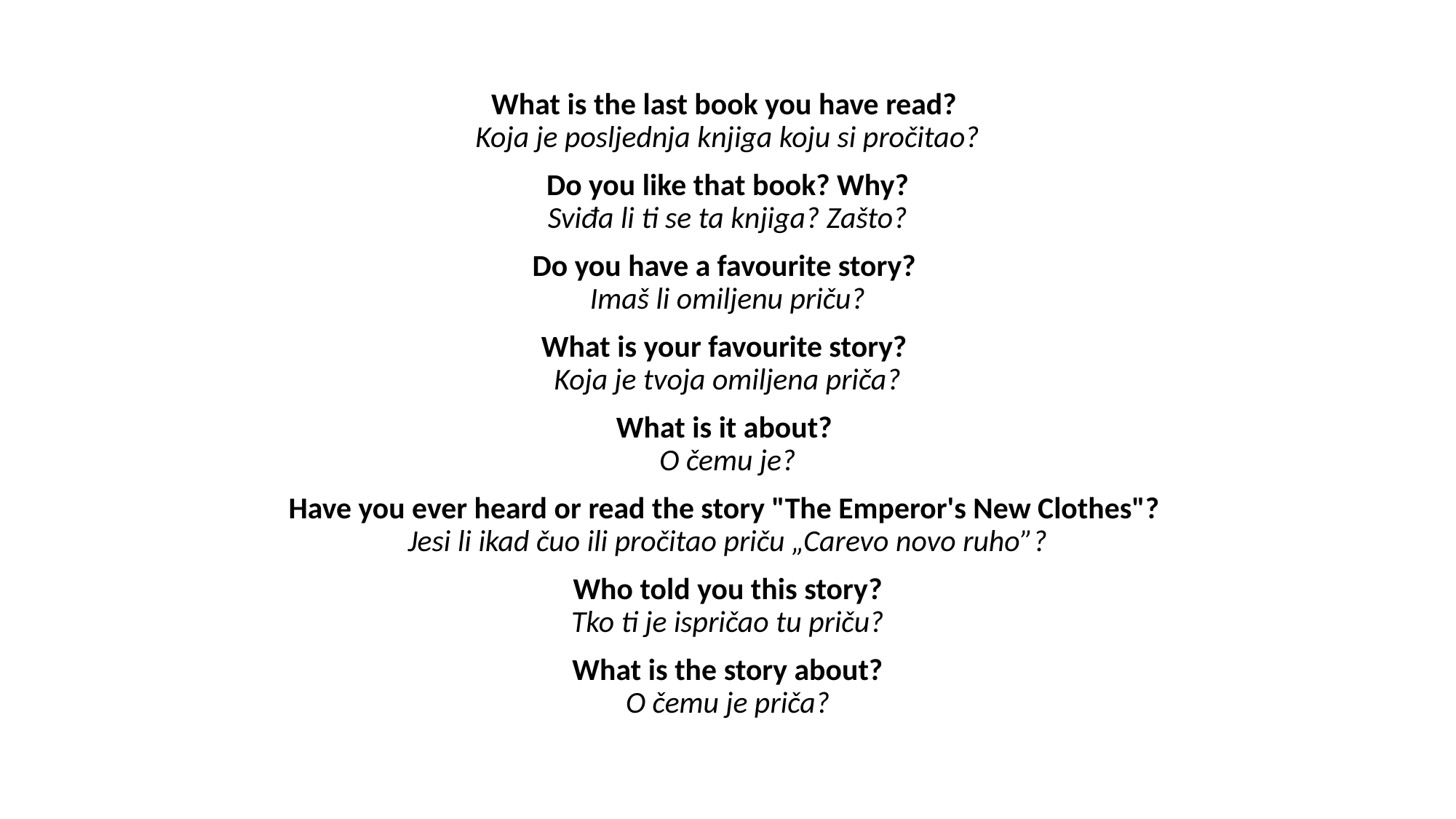

What is the last book you have read?
Koja je posljednja knjiga koju si pročitao?
Do you like that book? Why?
Sviđa li ti se ta knjiga? Zašto?
Do you have a favourite story?
Imaš li omiljenu priču?
What is your favourite story?
Koja je tvoja omiljena priča?
What is it about?
O čemu je?
Have you ever heard or read the story "The Emperor's New Clothes"?
Jesi li ikad čuo ili pročitao priču „Carevo novo ruho”?
Who told you this story?
Tko ti je ispričao tu priču?
What is the story about?
O čemu je priča?